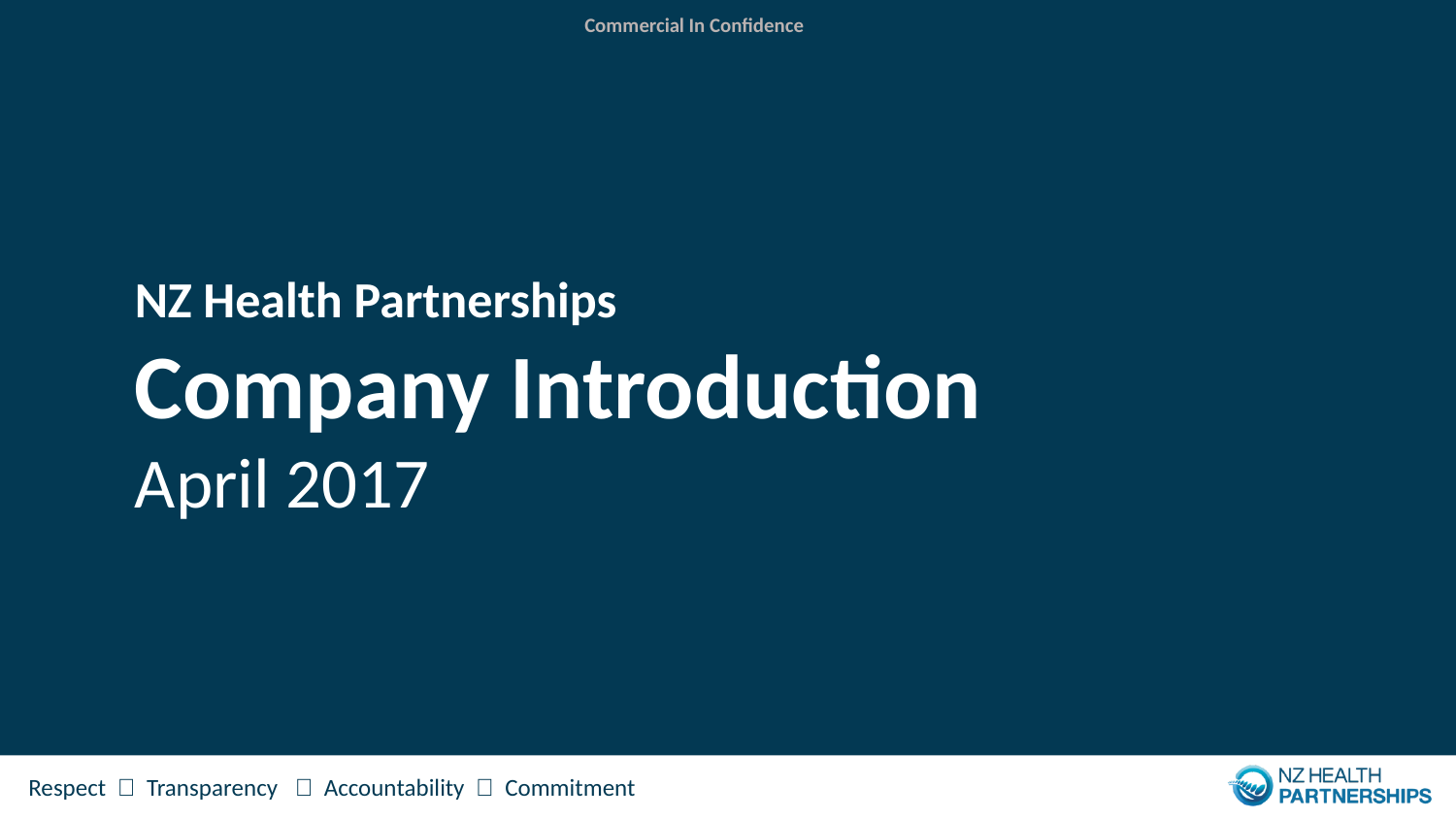

NZ Health Partnerships
Company Introduction
April 2017